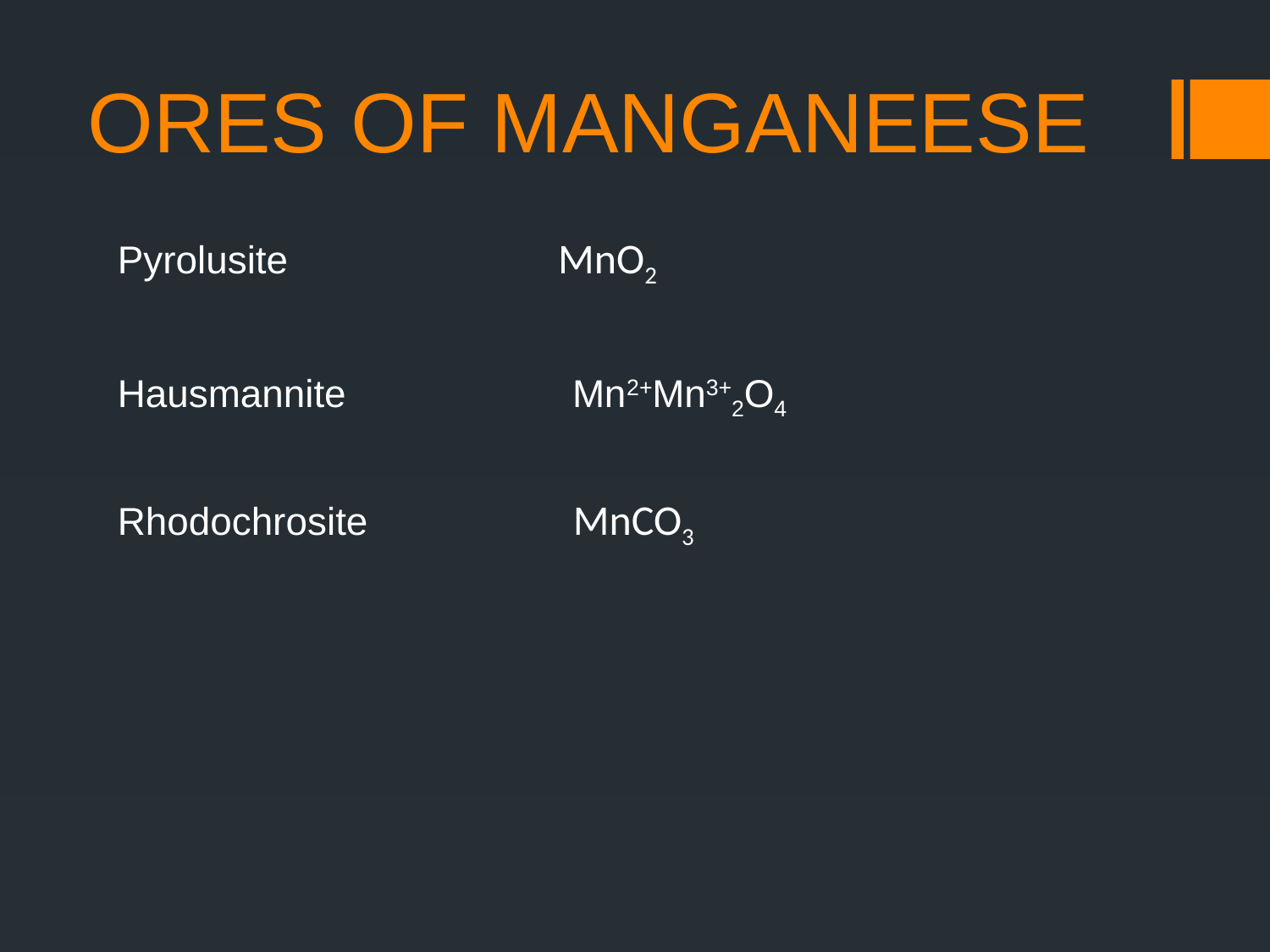

# ORES OF MANGANEESE
Pyrolusite                         MnO2

Hausmannite                     Mn2+Mn3+2O4

Rhodochrosite                   MnCO3